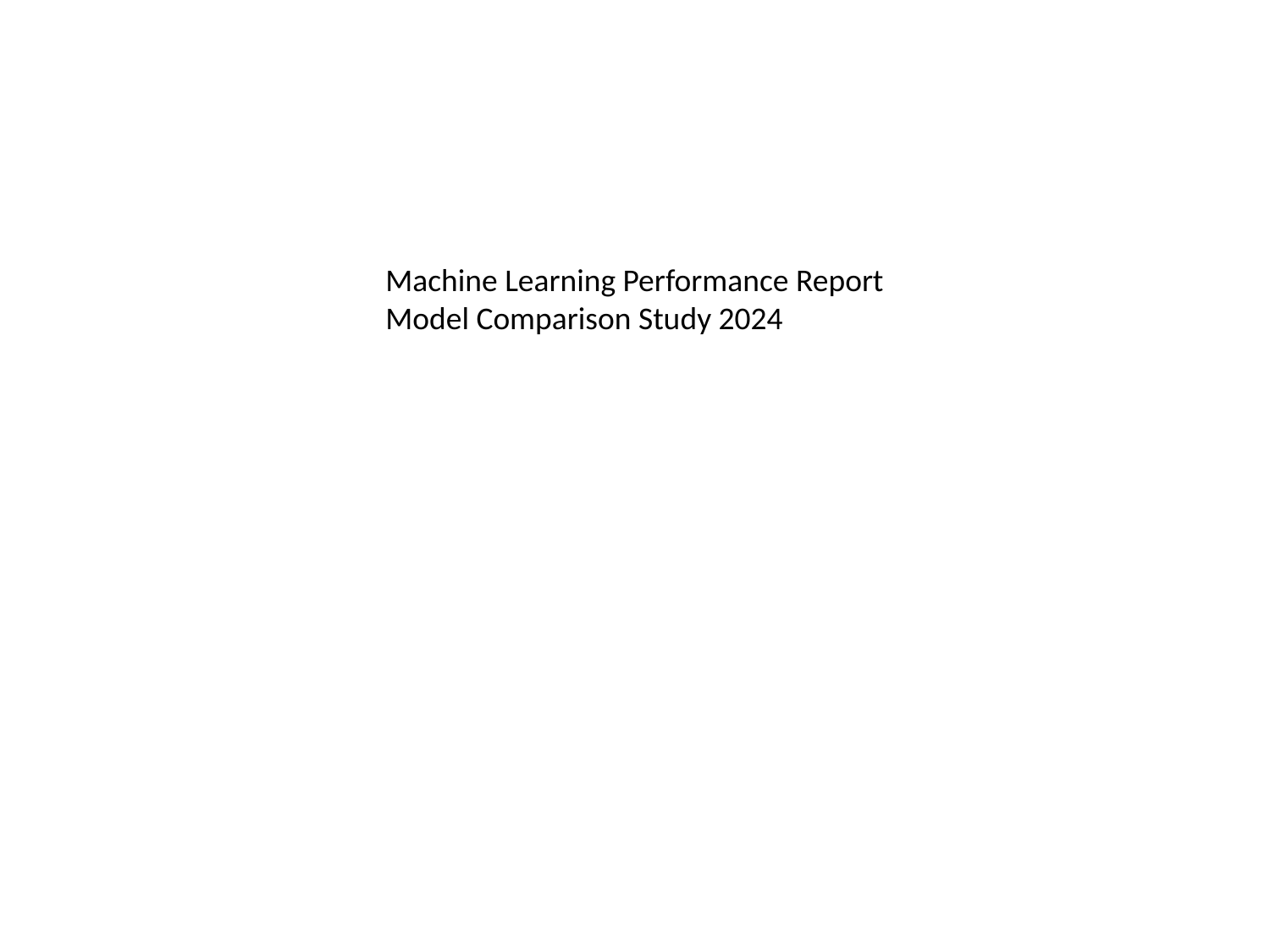

Machine Learning Performance Report
Model Comparison Study 2024